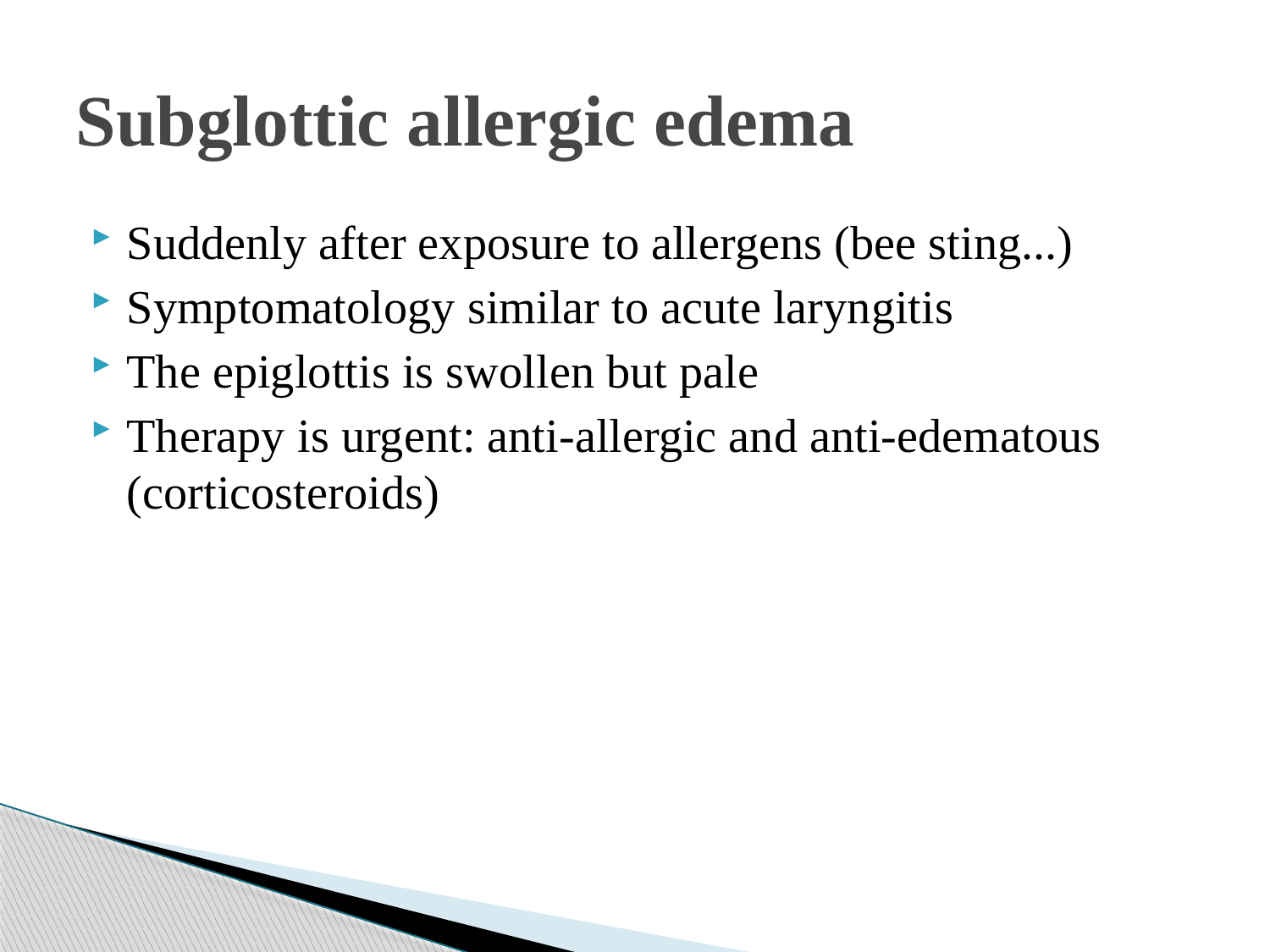

# Subglottic allergic edema
Suddenly after exposure to allergens (bee sting...)
Symptomatology similar to acute laryngitis
The epiglottis is swollen but pale
Therapy is urgent: anti-allergic and anti-edematous (corticosteroids)